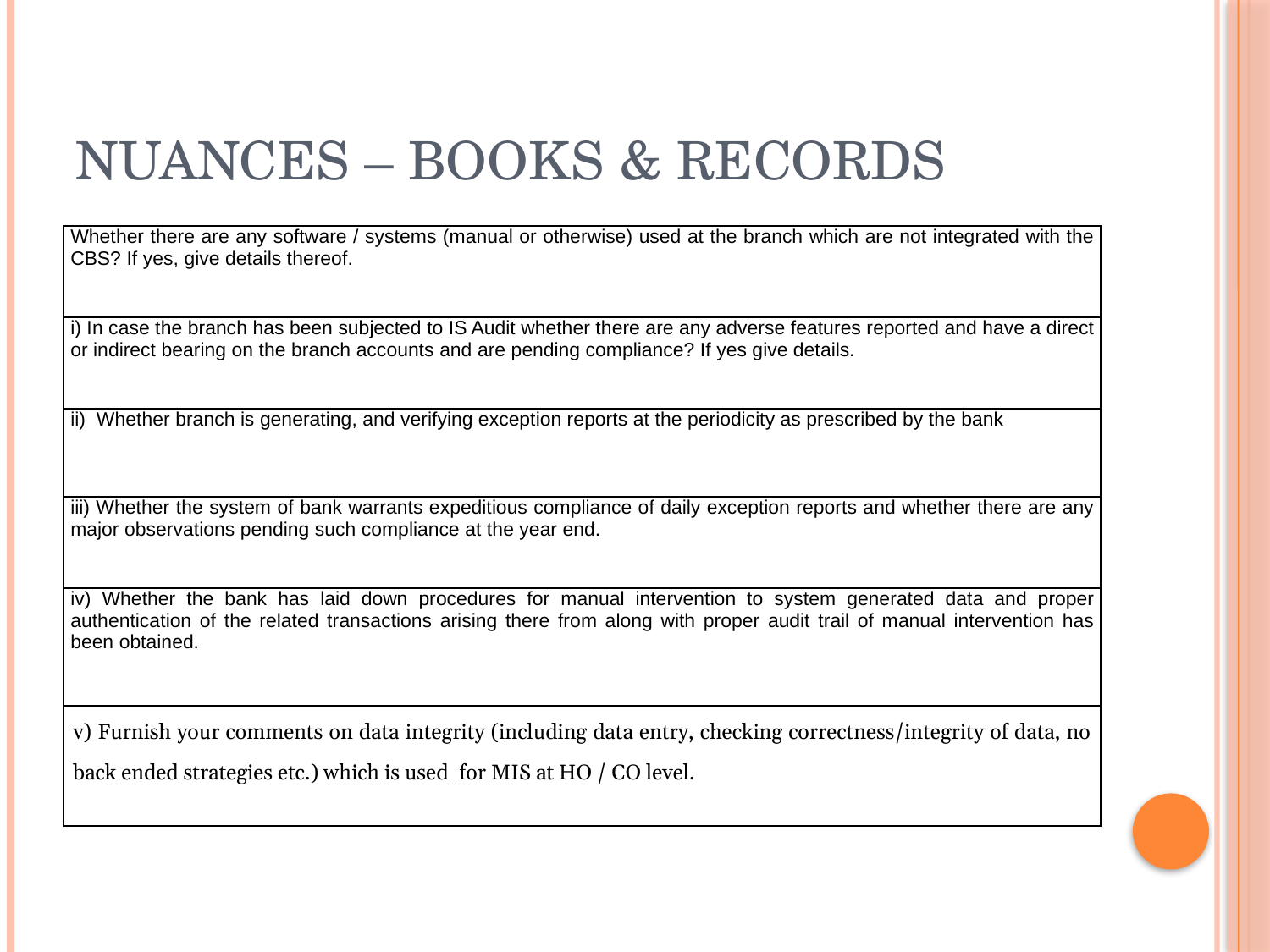

# Nuances – Books & records
| Whether there are any software / systems (manual or otherwise) used at the branch which are not integrated with the CBS? If yes, give details thereof. |
| --- |
| i) In case the branch has been subjected to IS Audit whether there are any adverse features reported and have a direct or indirect bearing on the branch accounts and are pending compliance? If yes give details. |
| ii) Whether branch is generating, and verifying exception reports at the periodicity as prescribed by the bank |
| iii) Whether the system of bank warrants expeditious compliance of daily exception reports and whether there are any major observations pending such compliance at the year end. |
| iv) Whether the bank has laid down procedures for manual intervention to system generated data and proper authentication of the related transactions arising there from along with proper audit trail of manual intervention has been obtained. |
| v) Furnish your comments on data integrity (including data entry, checking correctness/integrity of data, no back ended strategies etc.) which is used for MIS at HO / CO level. |